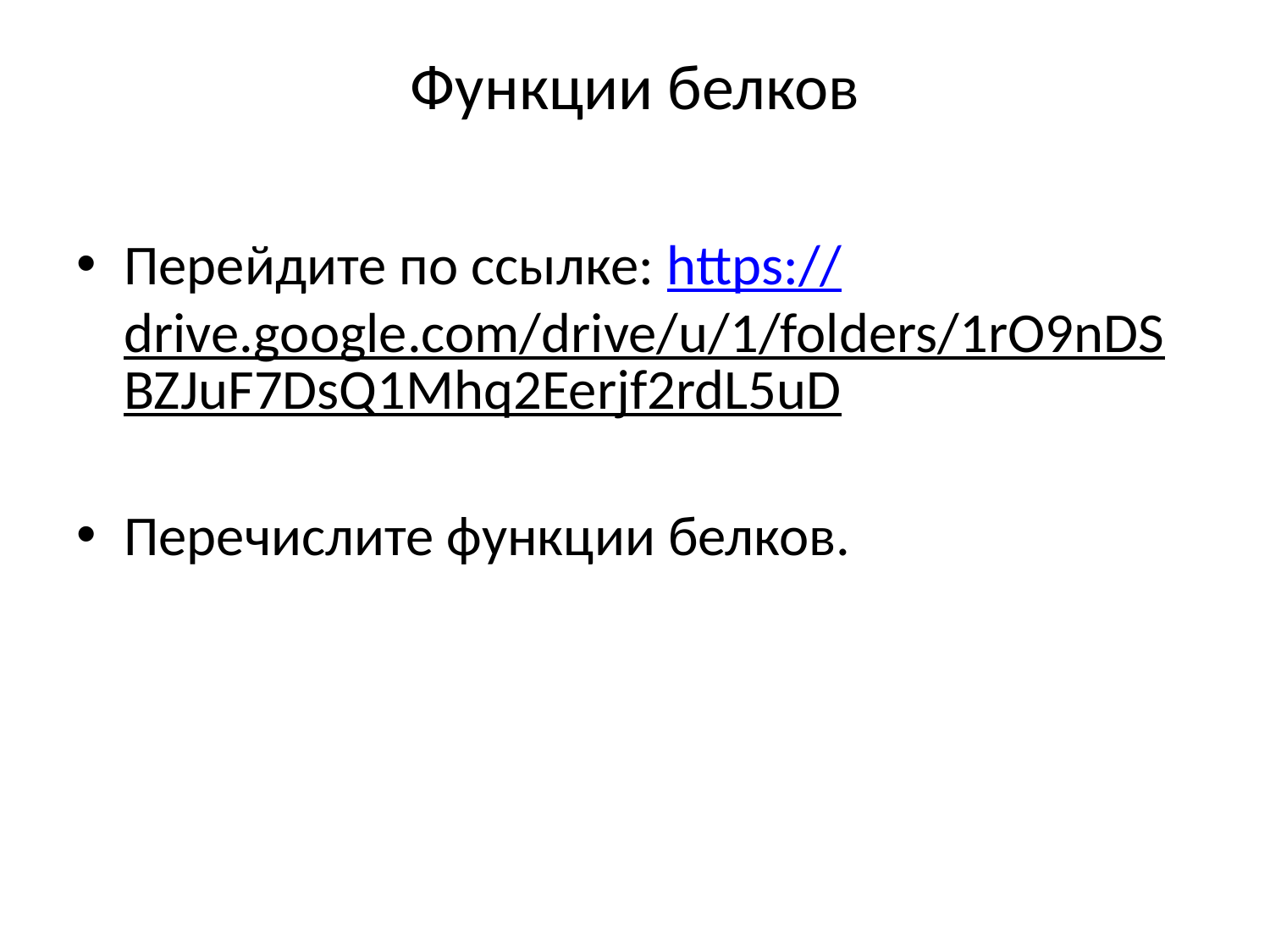

# Функции белков
Перейдите по ссылке: https://drive.google.com/drive/u/1/folders/1rO9nDSBZJuF7DsQ1Mhq2Eerjf2rdL5uD
Перечислите функции белков.